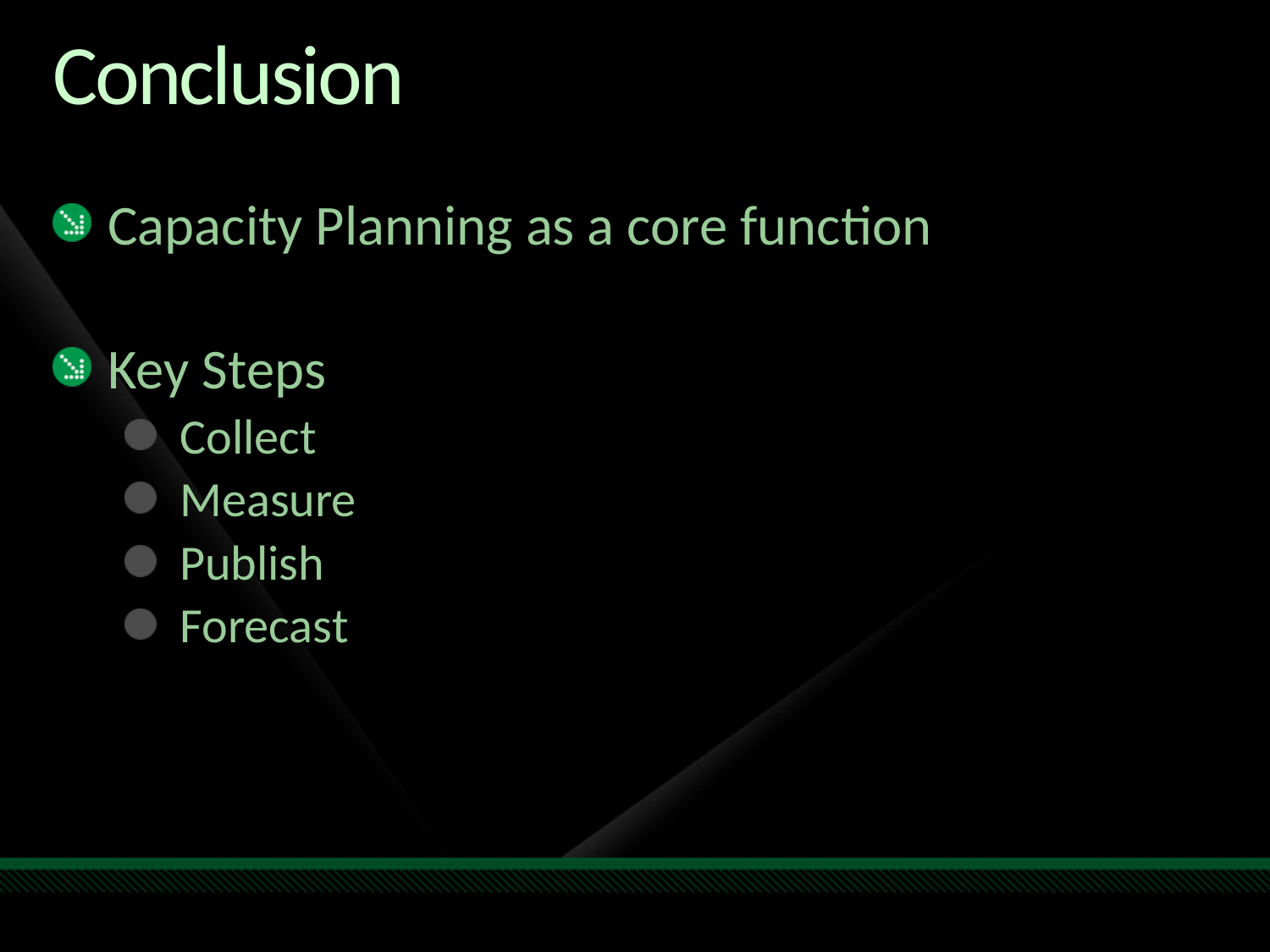

# Conclusion
Capacity Planning as a core function

Key Steps
Collect
Measure
Publish
Forecast